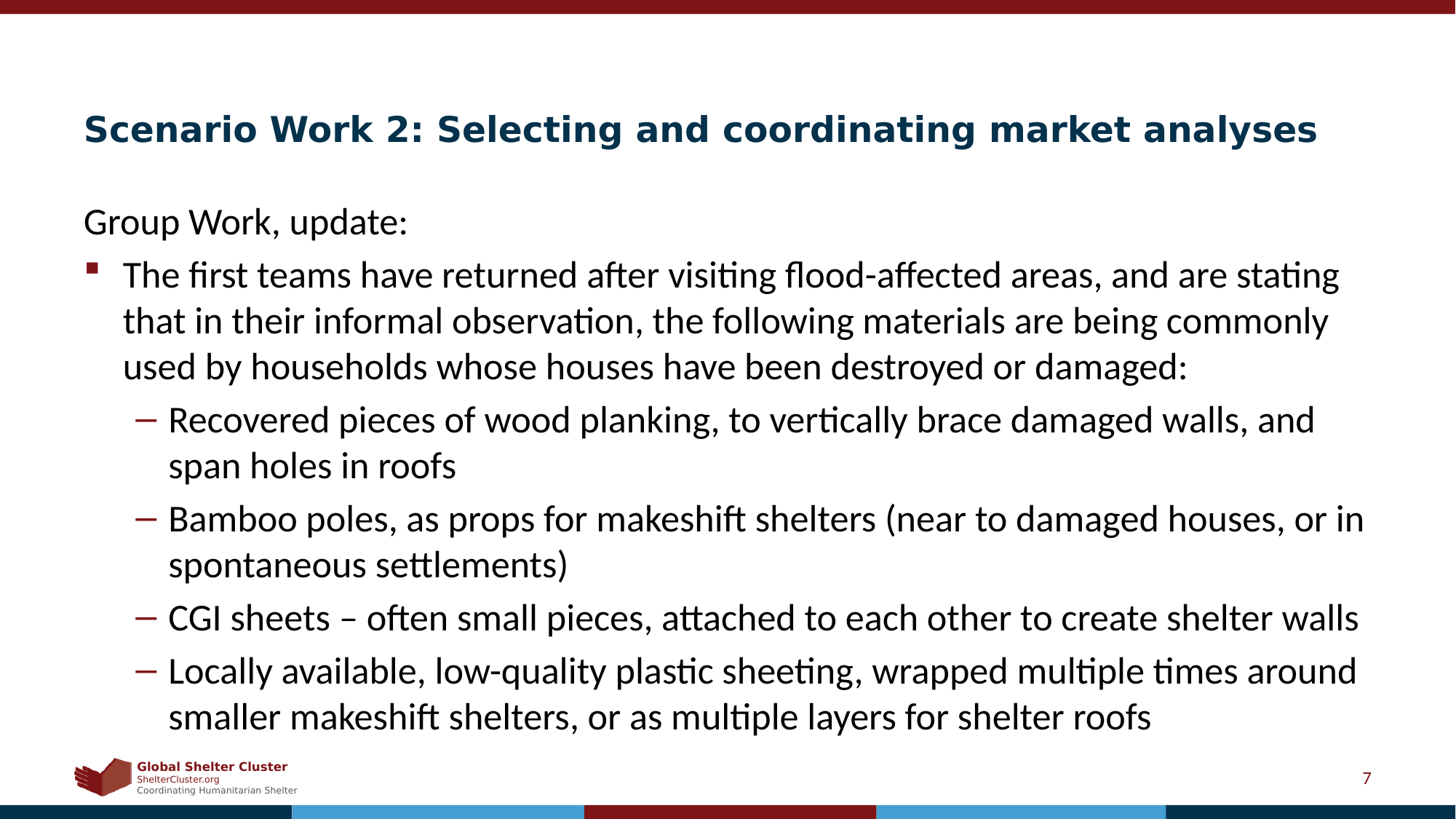

# Scenario Work 2: Selecting and coordinating market analyses
Group Work, update:
The first teams have returned after visiting flood-affected areas, and are stating that in their informal observation, the following materials are being commonly used by households whose houses have been destroyed or damaged:
Recovered pieces of wood planking, to vertically brace damaged walls, and span holes in roofs
Bamboo poles, as props for makeshift shelters (near to damaged houses, or in spontaneous settlements)
CGI sheets – often small pieces, attached to each other to create shelter walls
Locally available, low-quality plastic sheeting, wrapped multiple times around smaller makeshift shelters, or as multiple layers for shelter roofs

7